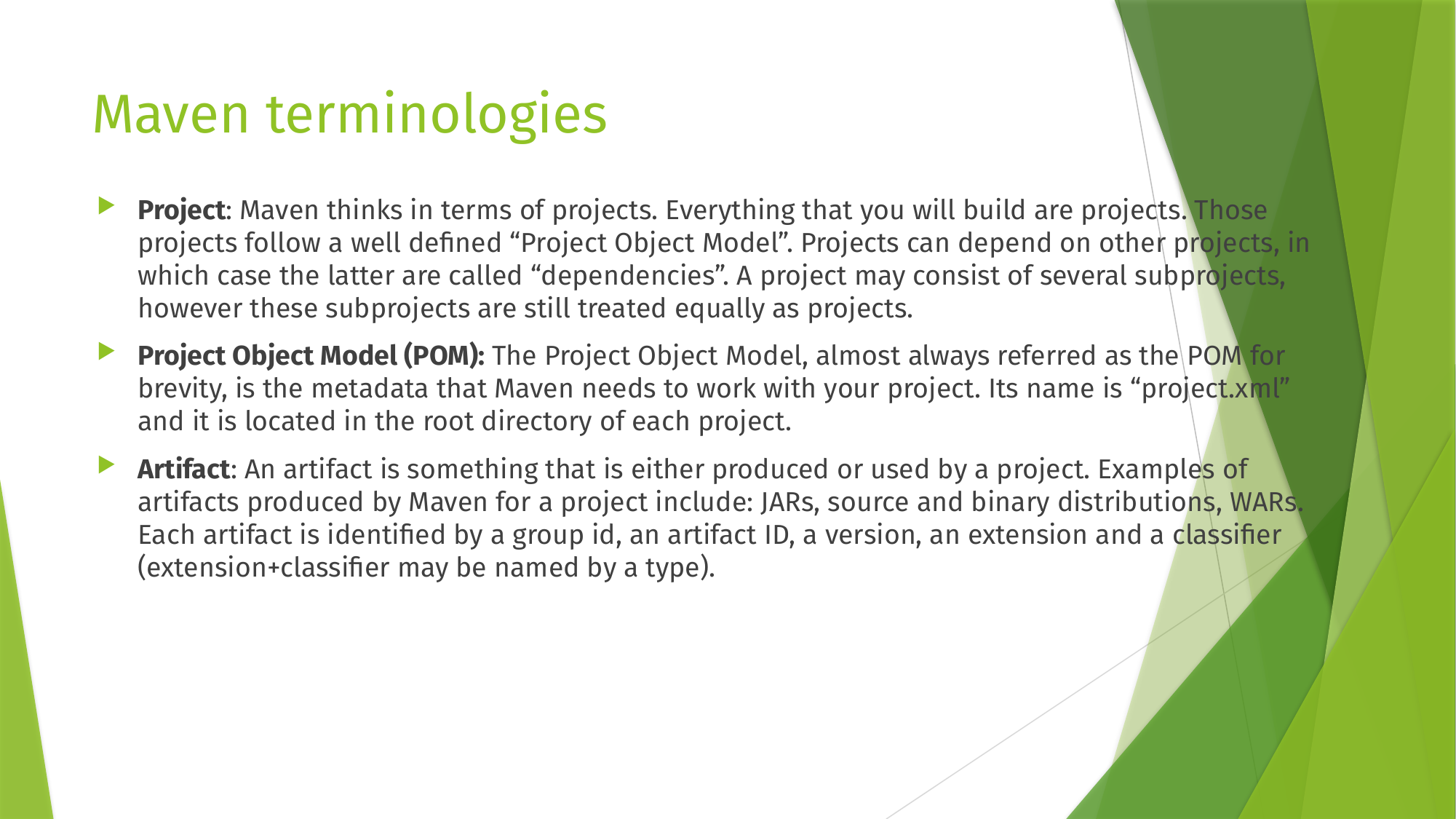

# Maven terminologies
Project: Maven thinks in terms of projects. Everything that you will build are projects. Those projects follow a well defined “Project Object Model”. Projects can depend on other projects, in which case the latter are called “dependencies”. A project may consist of several subprojects, however these subprojects are still treated equally as projects.
Project Object Model (POM): The Project Object Model, almost always referred as the POM for brevity, is the metadata that Maven needs to work with your project. Its name is “project.xml” and it is located in the root directory of each project.
Artifact: An artifact is something that is either produced or used by a project. Examples of artifacts produced by Maven for a project include: JARs, source and binary distributions, WARs. Each artifact is identified by a group id, an artifact ID, a version, an extension and a classifier (extension+classifier may be named by a type).